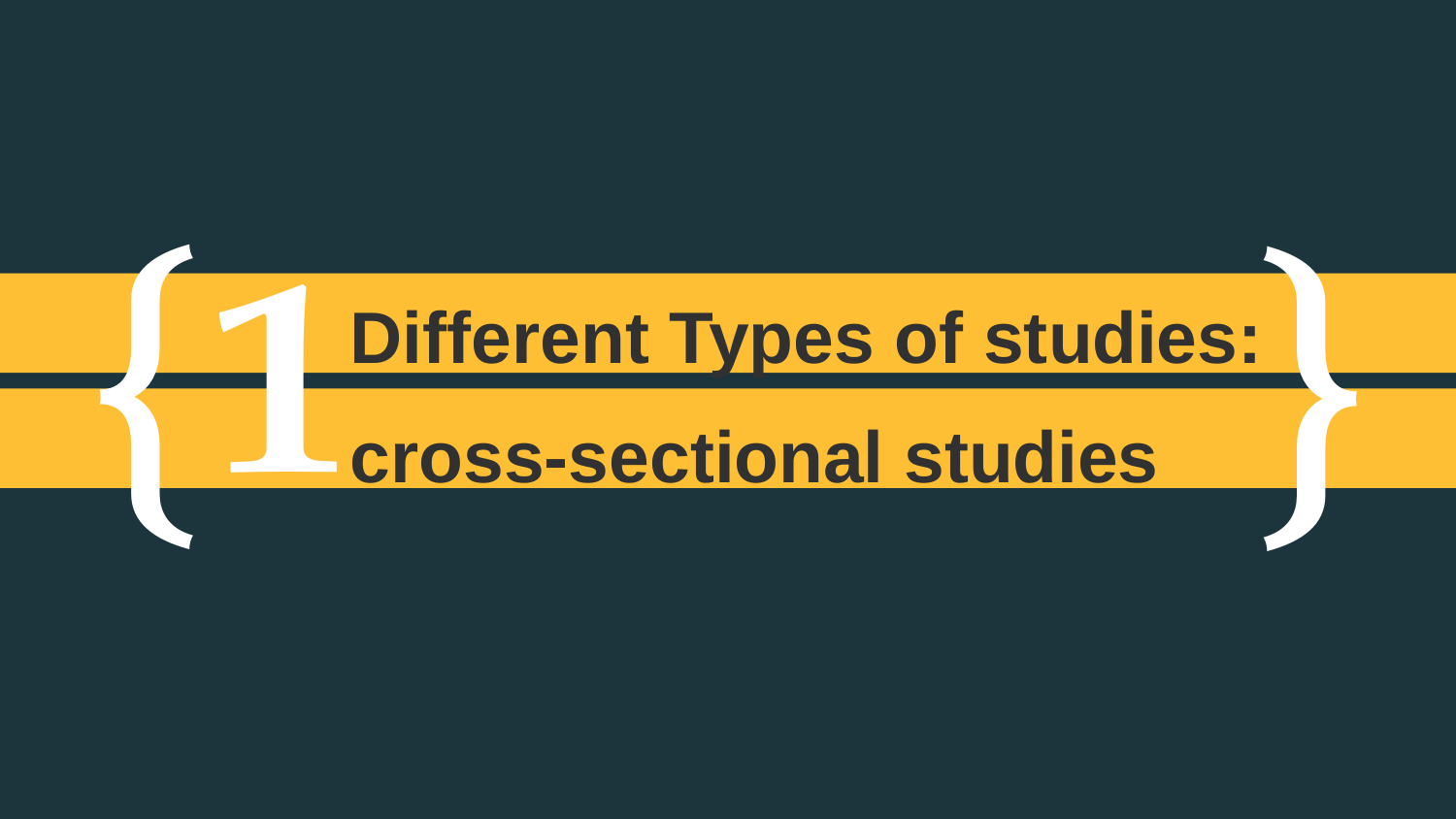

1
Different Types of studies:
cross-sectional studies